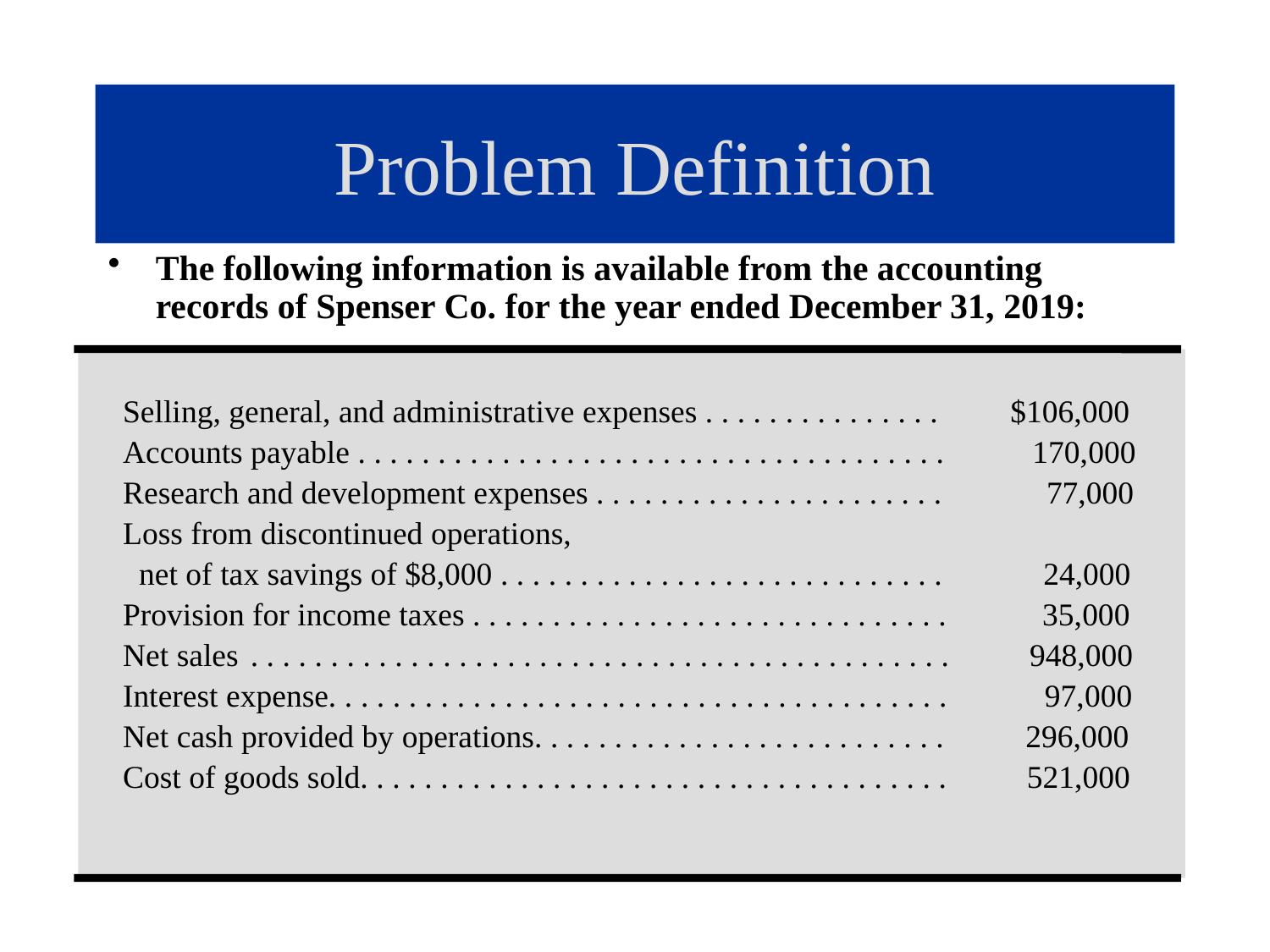

# Problem Definition
The following information is available from the accounting records of Spenser Co. for the year ended December 31, 2019:

    Selling, general, and administrative expenses . . . . . . . . . . . . . . .         $106,000
    Accounts payable . . . . . . . . . . . . . . . . . . . . . . . . . . . . . . . . . . . . .           170,000
    Research and development expenses . . . . . . . . . . . . . . . . . . . . . .              77,000
    Loss from discontinued operations,
      net of tax savings of $8,000 . . . . . . . . . . . . . . . . . . . . . . . . . . . .             24,000
    Provision for income taxes . . . . . . . . . . . . . . . . . . . . . . . . . . . . . .              35,000
    Net sales  . . . . . . . . . . . . . . . . . . . . . . . . . . . . . . . . . . . . . . . . . . . .           948,000
    Interest expense. . . . . . . . . . . . . . . . . . . . . . . . . . . . . . . . . . . . . . .                 97,000
    Net cash provided by operations. . . . . . . . . . . . . . . . . . . . . . . . . .               296,000
    Cost of goods sold. . . . . . . . . . . . . . . . . . . . . . . . . . . . . . . . . . . . .           521,000